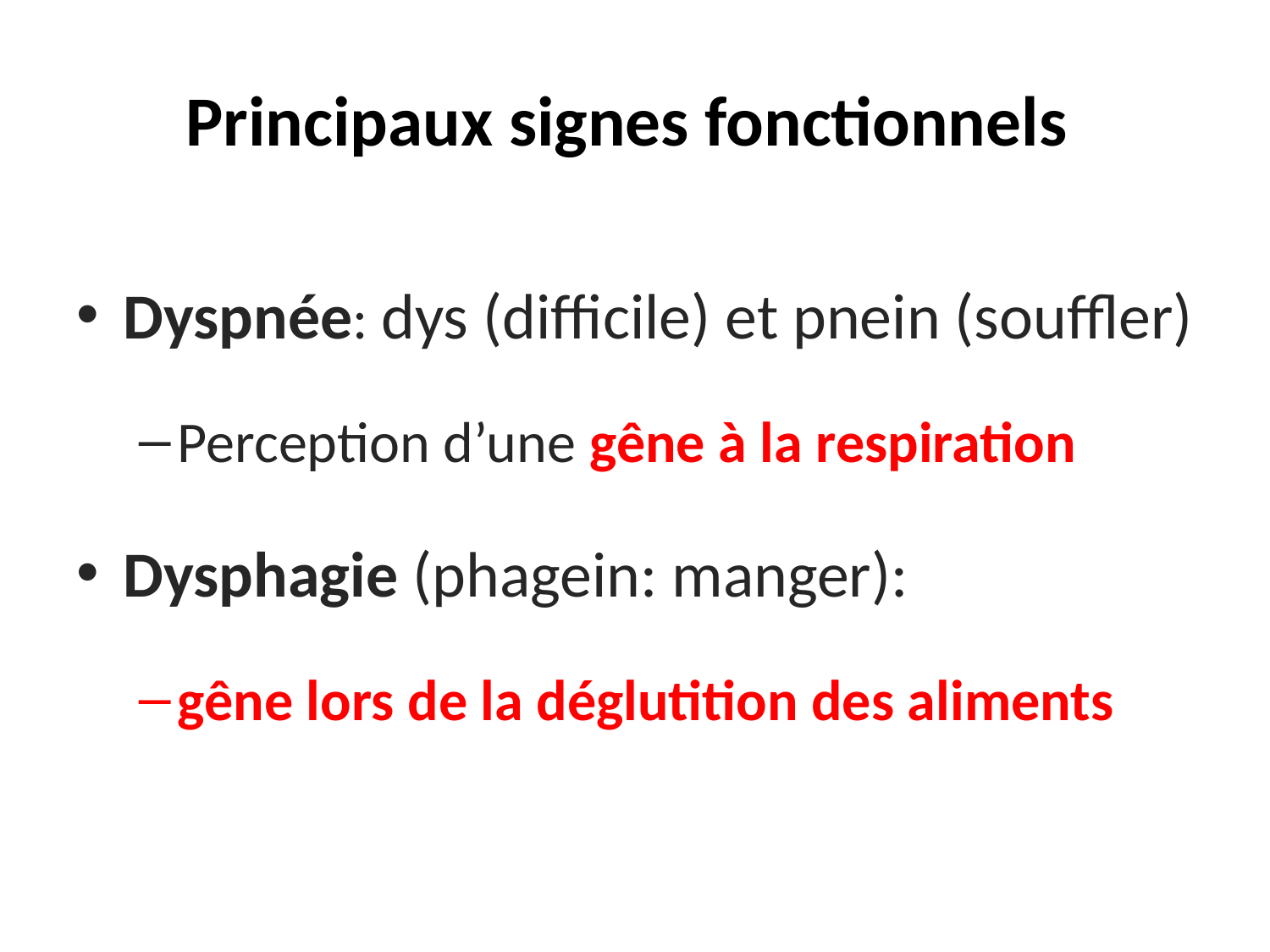

# Principaux signes fonctionnels
Dyspnée: dys (difficile) et pnein (souffler)
Perception d’une gêne à la respiration
Dysphagie (phagein: manger):
gêne lors de la déglutition des aliments